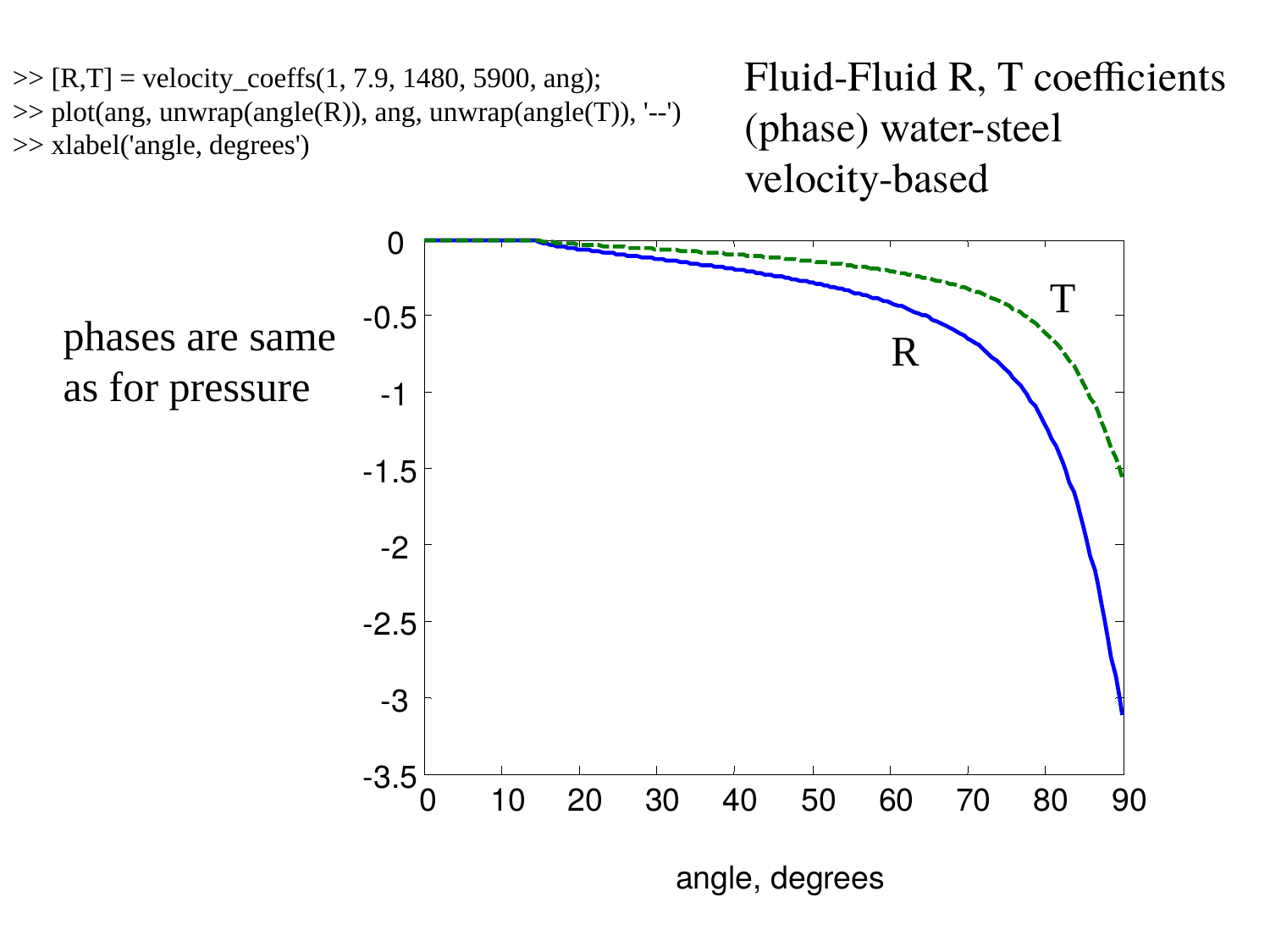

Fluid-Fluid R, T coefficients
(phase) water-steel
velocity-based
>> [R,T] = velocity_coeffs(1, 7.9, 1480, 5900, ang);
>> plot(ang, unwrap(angle(R)), ang, unwrap(angle(T)), '--')
>> xlabel('angle, degrees')
0

T

-0.5
phases are same
as for pressure

R
-1

-1.5

-2

-2.5

-3

-3.5

0
10
20
30
40
50
60
70
80
90
 angle, degrees